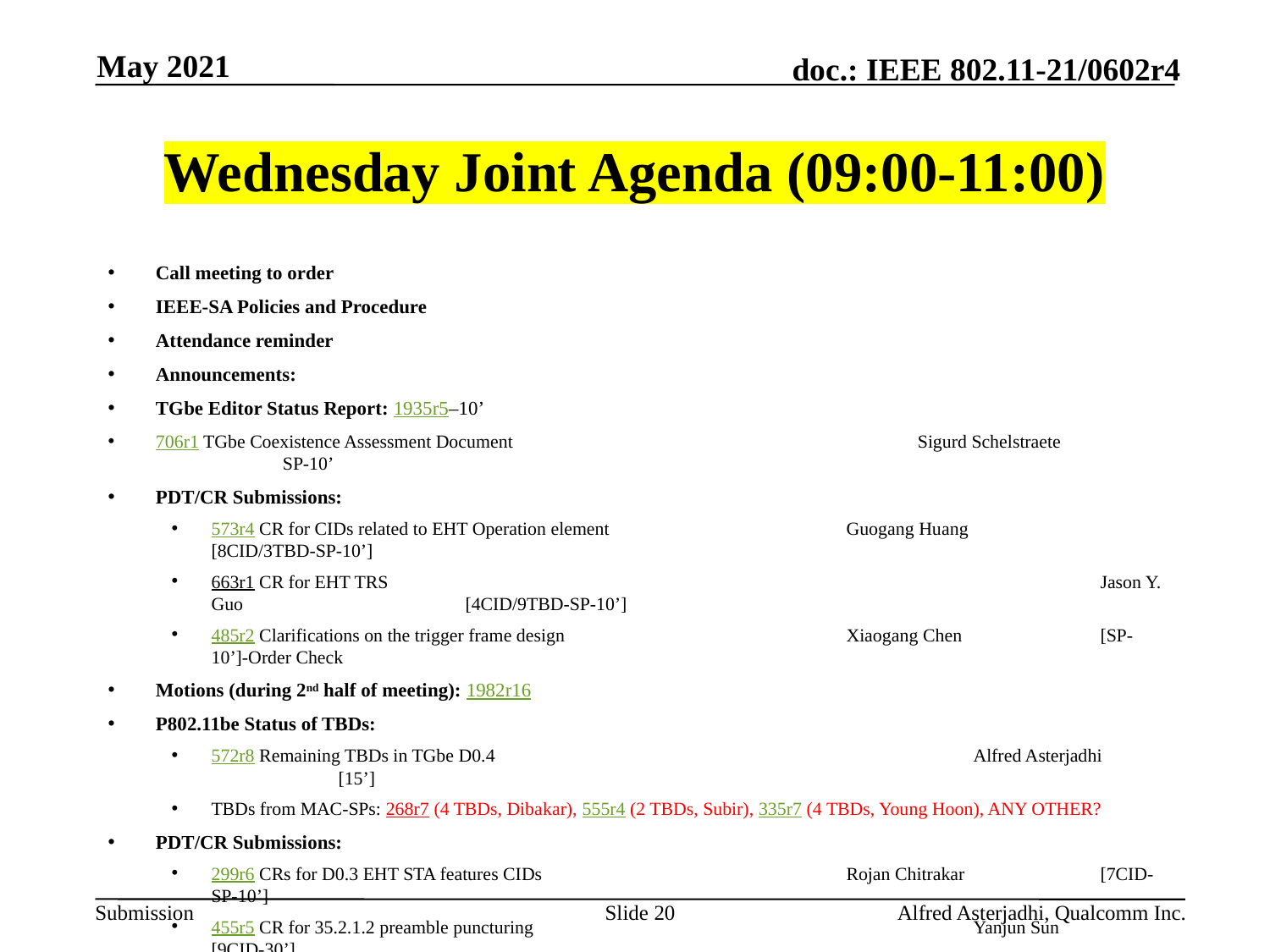

May 2021
# Wednesday Joint Agenda (09:00-11:00)
Call meeting to order
IEEE-SA Policies and Procedure
Attendance reminder
Announcements:
TGbe Editor Status Report: 1935r5–10’
706r1 TGbe Coexistence Assessment Document				Sigurd Schelstraete  	SP-10’
PDT/CR Submissions:
573r4 CR for CIDs related to EHT Operation element 		Guogang Huang		[8CID/3TBD-SP-10’]
663r1 CR for EHT TRS 						Jason Y. Guo		[4CID/9TBD-SP-10’]
485r2 Clarifications on the trigger frame design			Xiaogang Chen		[SP-10’]-Order Check
Motions (during 2nd half of meeting): 1982r16
P802.11be Status of TBDs:
572r8 Remaining TBDs in TGbe D0.4				Alfred Asterjadhi	[15’]
TBDs from MAC-SPs: 268r7 (4 TBDs, Dibakar), 555r4 (2 TBDs, Subir), 335r7 (4 TBDs, Young Hoon), ANY OTHER?
PDT/CR Submissions:
299r6 CRs for D0.3 EHT STA features CIDs 			Rojan Chitrakar		[7CID-SP-10’]
455r5 CR for 35.2.1.2 preamble puncturing				Yanjun Sun	              [9CID-30’]
AoB:
Recess

Slide 20
Alfred Asterjadhi, Qualcomm Inc.